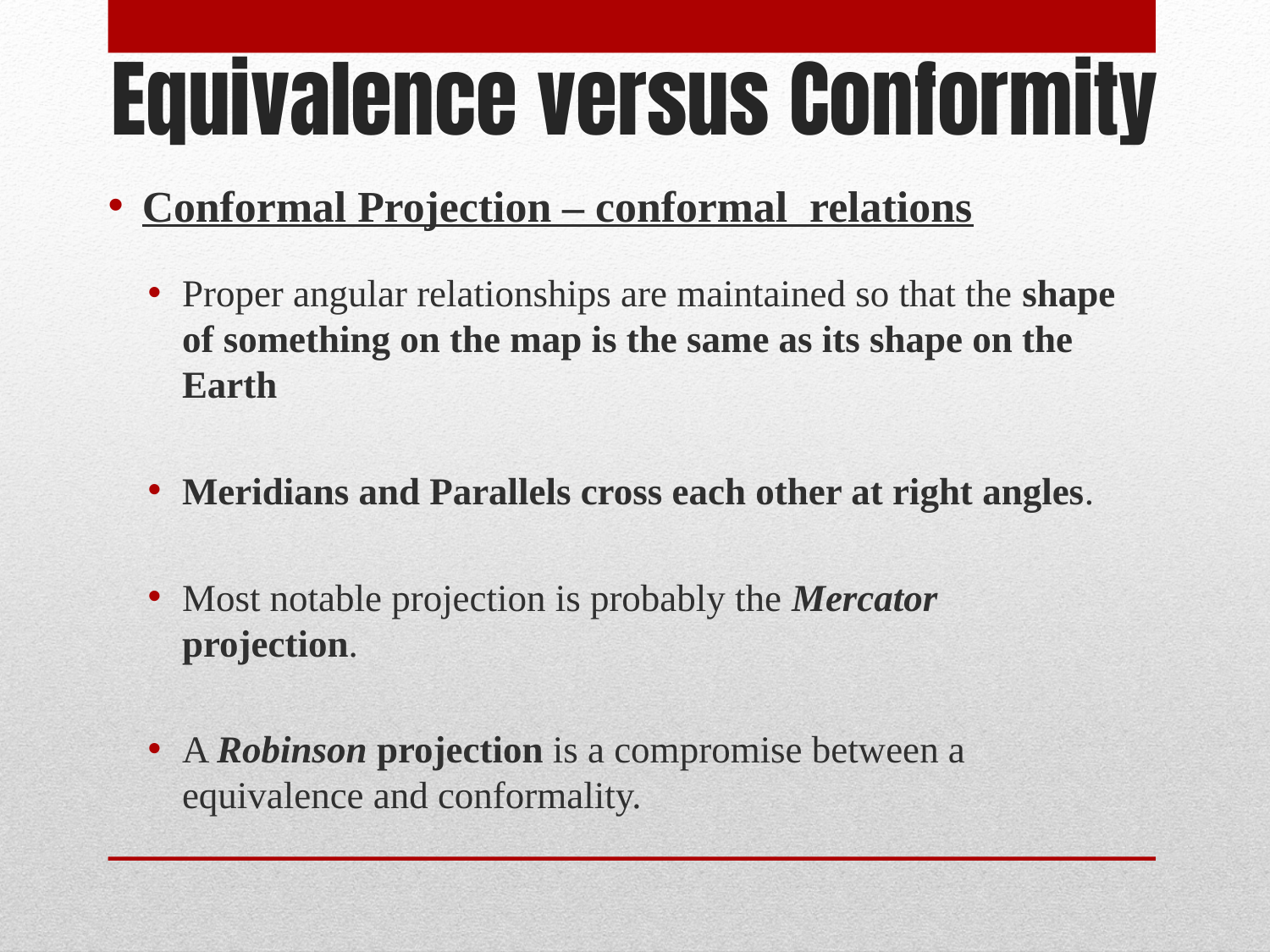

Equivalence versus Conformity
Conformal Projection – conformal  relations

Proper angular relationships are maintained so that the shape of something on the map is the same as its shape on the Earth

Meridians and Parallels cross each other at right angles.

Most notable projection is probably the Mercator projection.

A Robinson projection is a compromise between a equivalence and conformality.